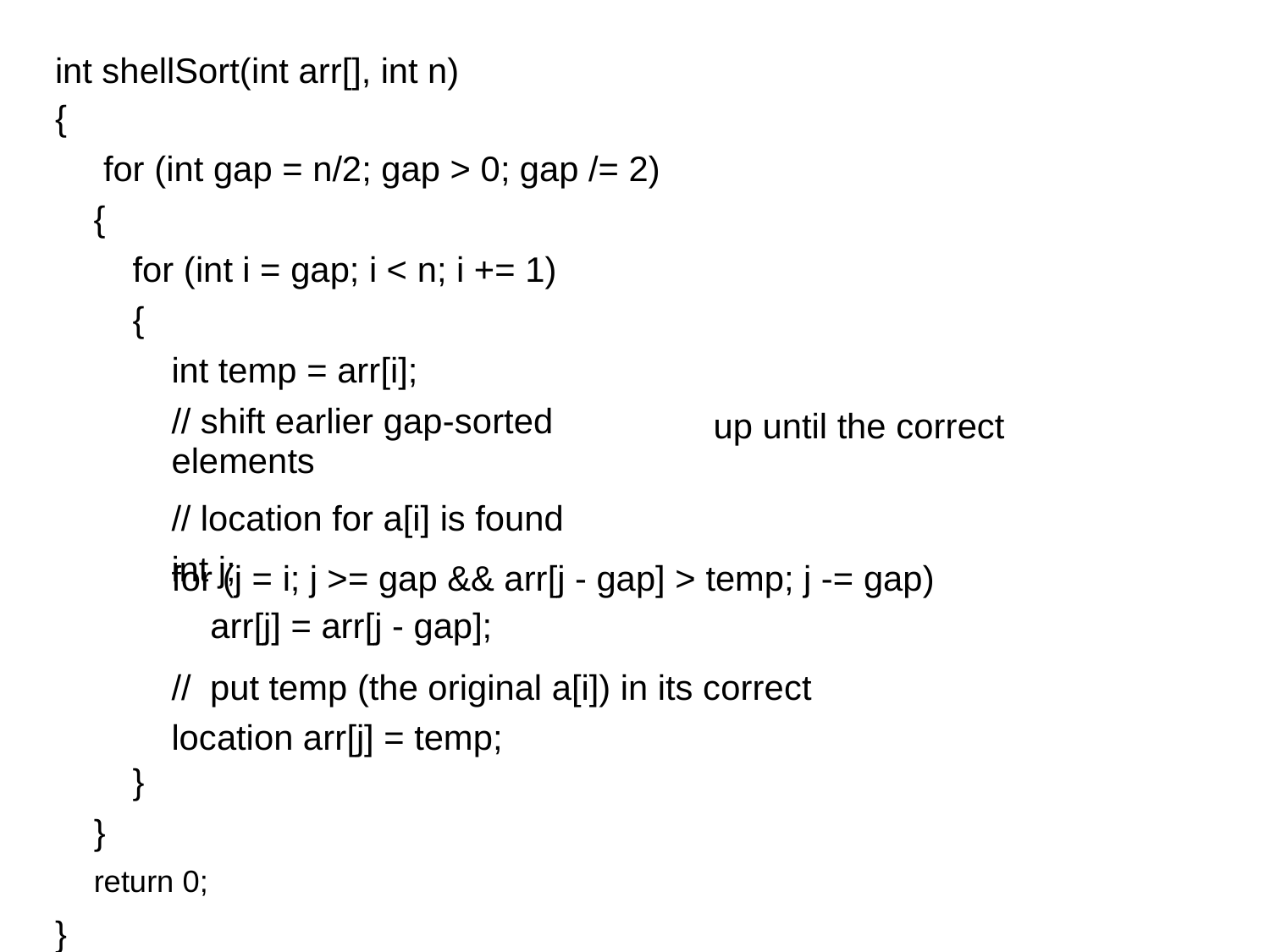

int shellSort(int arr[], int n)
{
for (int gap = n/2; gap > 0; gap /= 2)
{
for (int i = gap; i < n; i += 1)
{
int temp = arr[i];
// shift earlier gap-sorted elements
// location for a[i] is found int j;
up until the correct
for (j = i; j >= gap && arr[j - gap] > temp; j -= gap)
arr[j] = arr[j - gap];
// put temp (the original a[i]) in its correct location arr[j] = temp;
}
}
return 0;
}